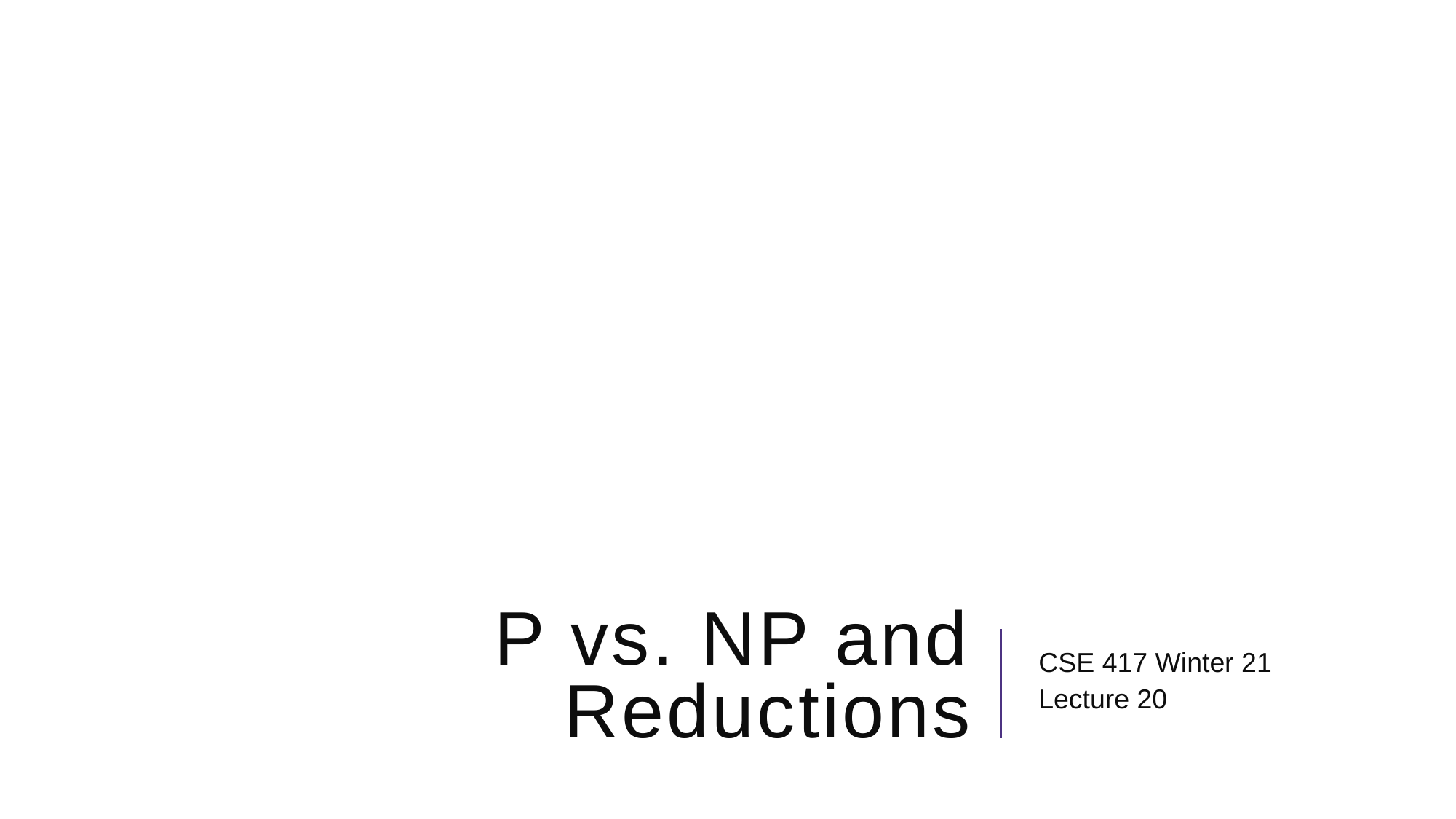

# P vs. NP and Reductions
CSE 417 Winter 21
Lecture 20